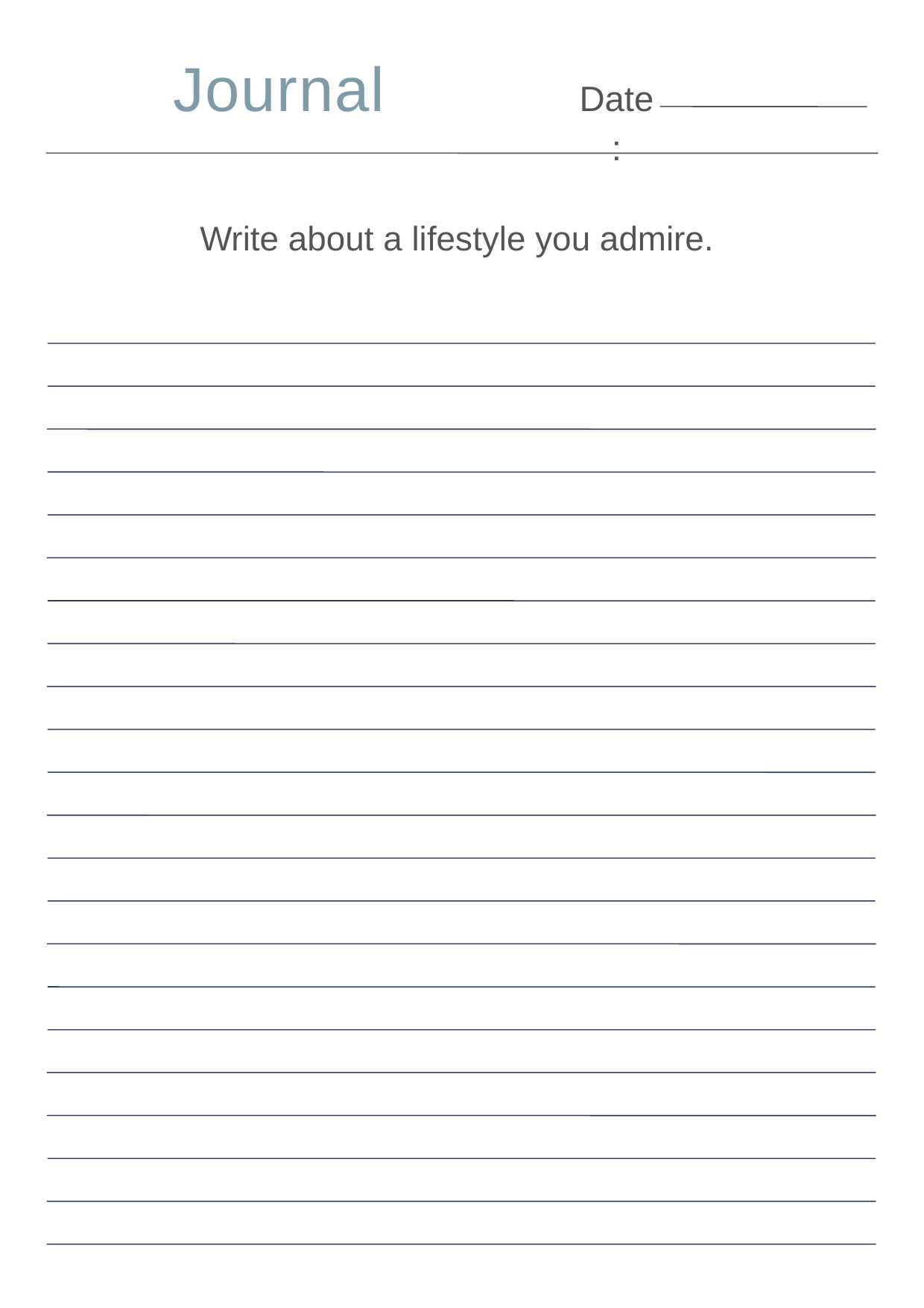

Journal
Date:

Write about a lifestyle you admire.